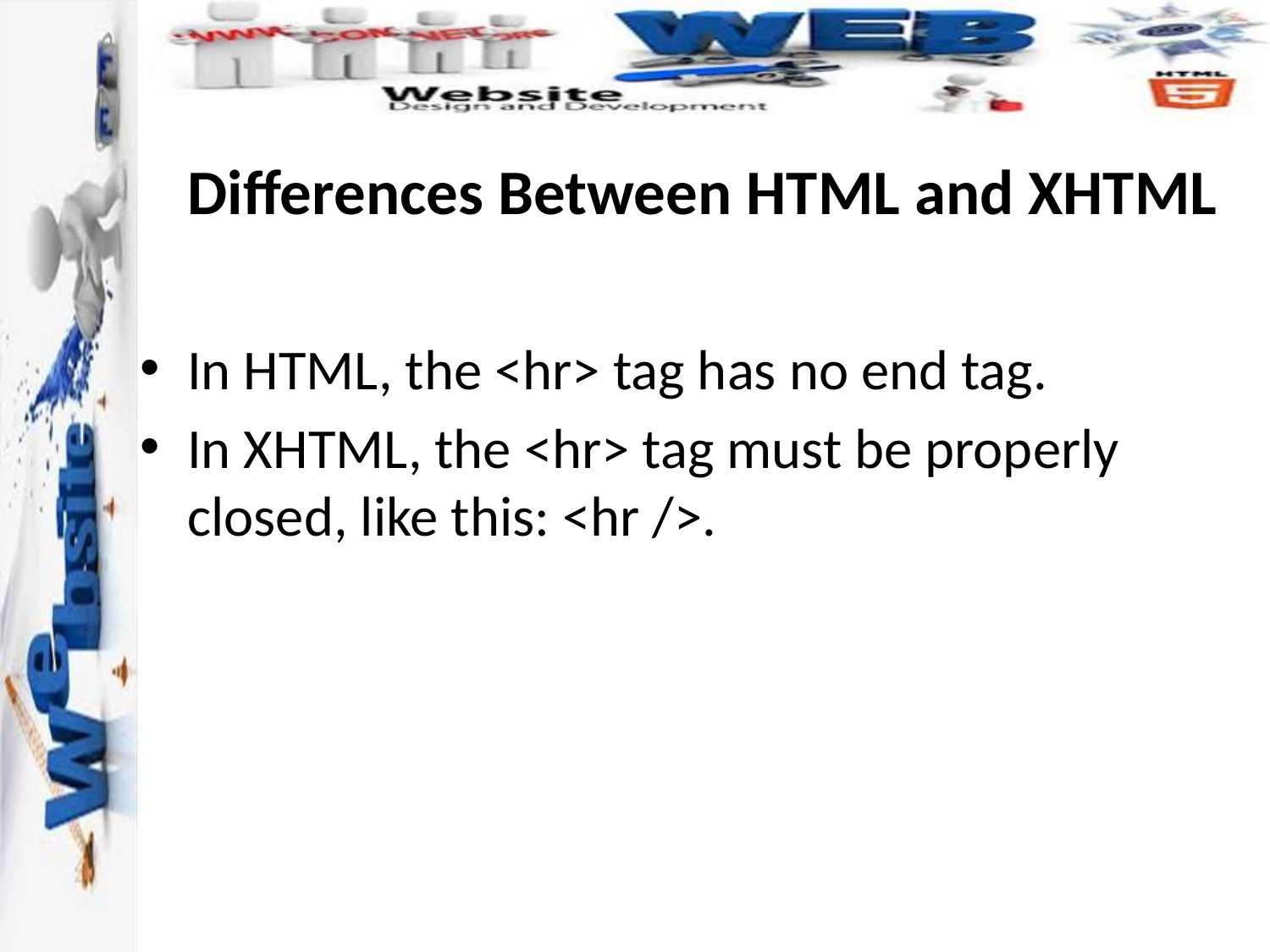

# Differences Between HTML and XHTML
In HTML, the <hr> tag has no end tag.
In XHTML, the <hr> tag must be properly closed, like this: <hr />.